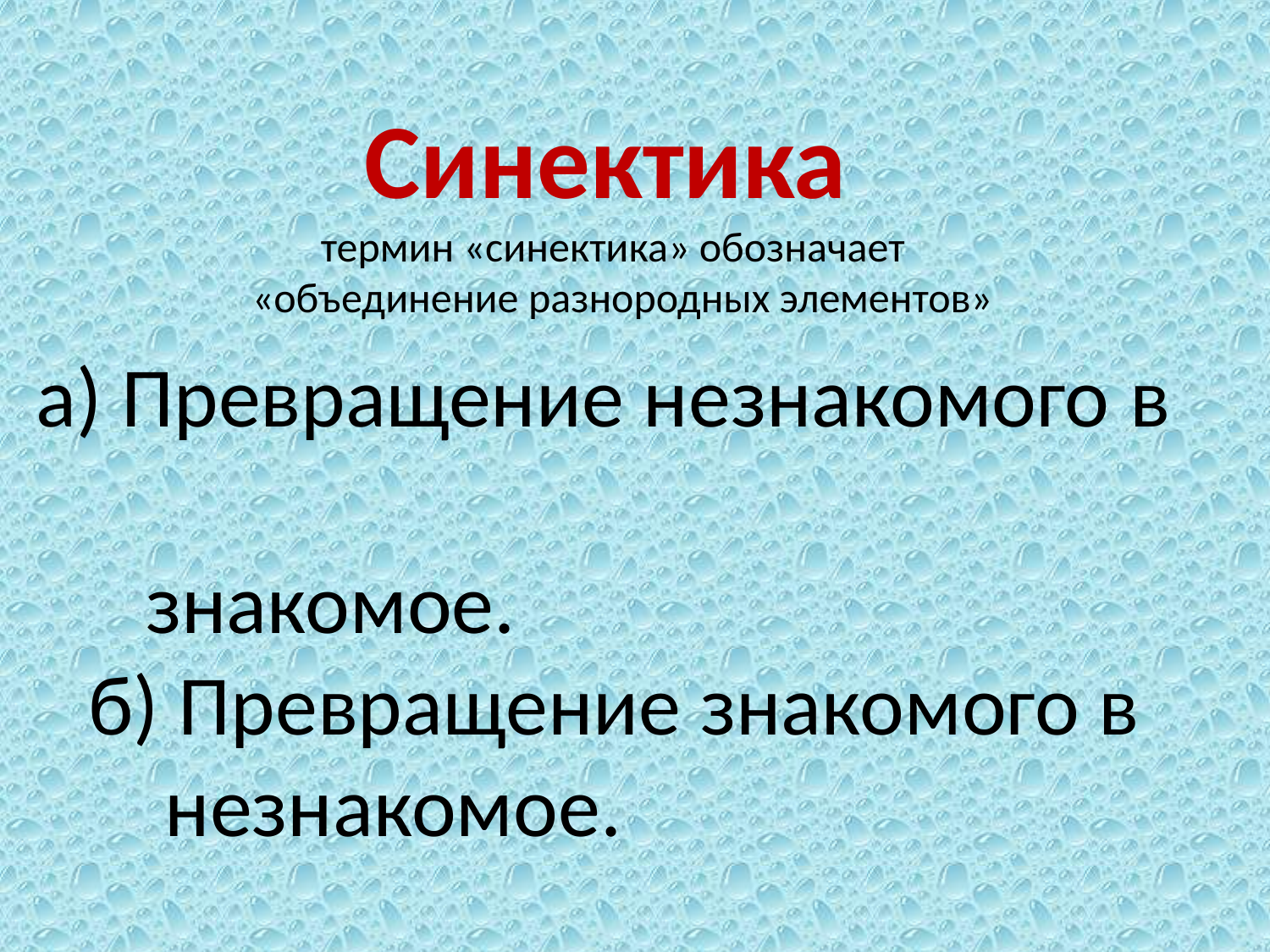

Синектика
термин «синектика» обозначает
 «объединение разнородных элементов»
 а) Превращение незнакомого в
       знакомое.
    б) Превращение знакомого в
        незнакомое.